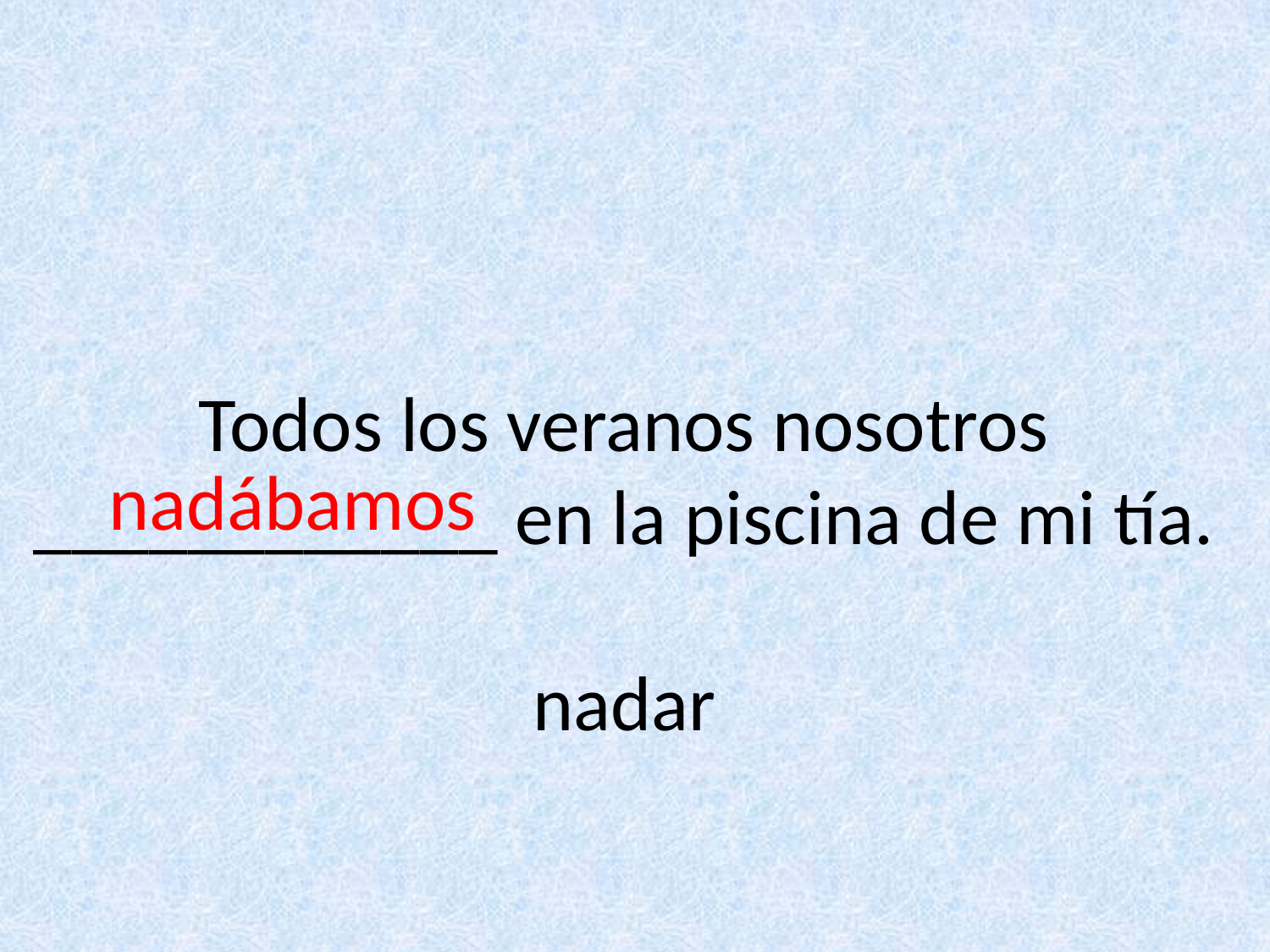

Todos los veranos nosotros ____________ en la piscina de mi tía.
nadar
nadábamos